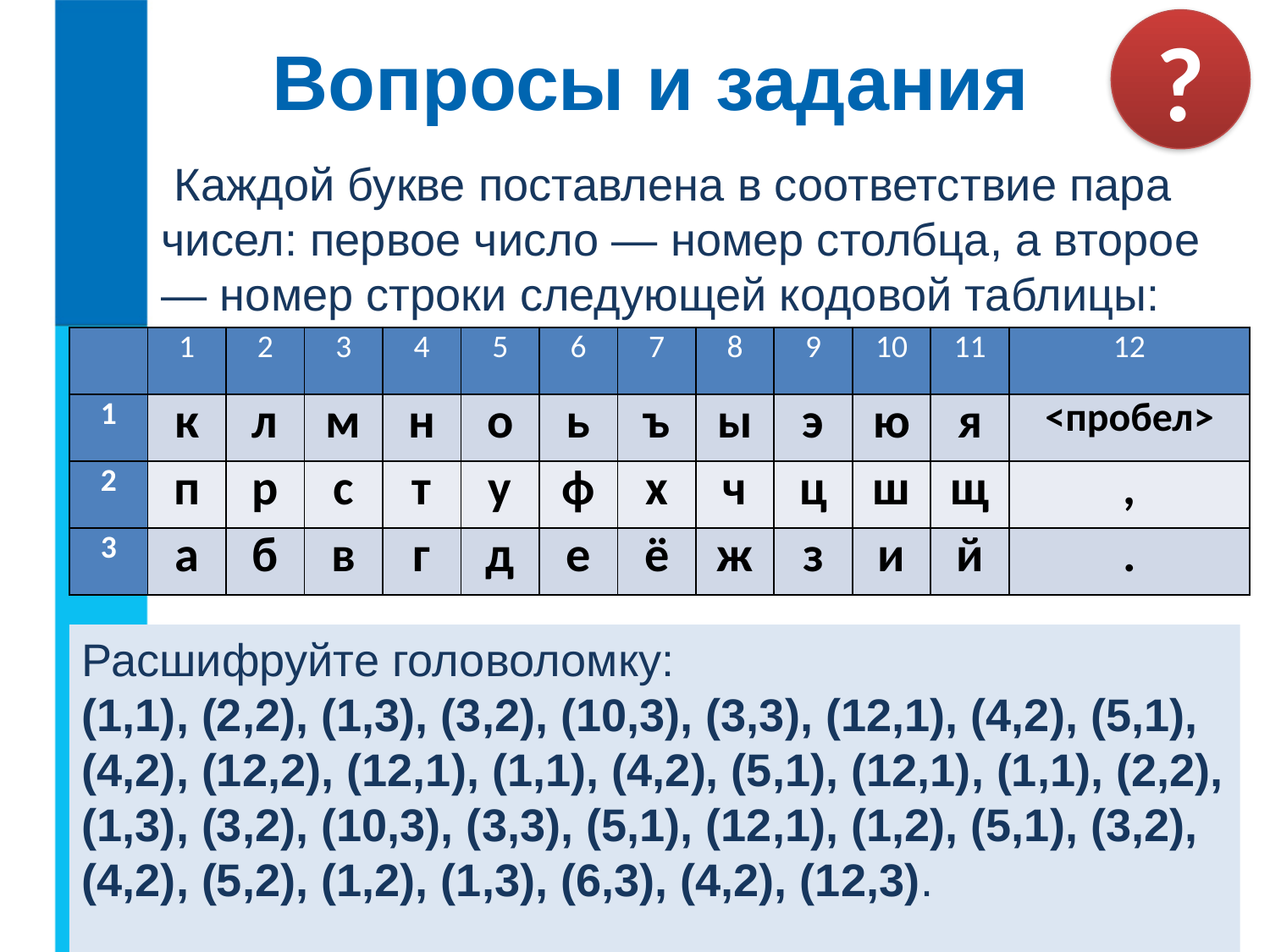

# Вопросы и задания
?
 Каждой букве поставлена в соответствие пара чисел: первое число — номер столбца, а второе — номер строки следующей кодовой таблицы:

Какие сведения вы храните в своей записной книжке? Как можно назвать записную книжку с точки зрения хранения информации?
Перечислите достоинства и недостатки хранения информации в оперативной и долговременной памяти.
Объясните своими словами, что такое носитель информации.
Какие носители информации вам известны?
Каким носителем информации вы пользуетесь чаще всего?

|  | 1 | 2 | 3 | 4 | 5 | 6 | 7 | 8 | 9 | 10 | 11 | 12 |
| --- | --- | --- | --- | --- | --- | --- | --- | --- | --- | --- | --- | --- |
| 1 | к | л | м | н | о | ь | ъ | ы | э | ю | я | <пробел> |
| 2 | п | р | с | т | у | ф | х | ч | ц | ш | щ | , |
| 3 | а | б | в | г | д | е | ё | ж | з | и | й | . |
Расшифруйте головоломку:
(1,1), (2,2), (1,3), (3,2), (10,3), (3,3), (12,1), (4,2), (5,1), (4,2), (12,2), (12,1), (1,1), (4,2), (5,1), (12,1), (1,1), (2,2), (1,3), (3,2), (10,3), (3,3), (5,1), (12,1), (1,2), (5,1), (3,2), (4,2), (5,2), (1,2), (1,3), (6,3), (4,2), (12,3).